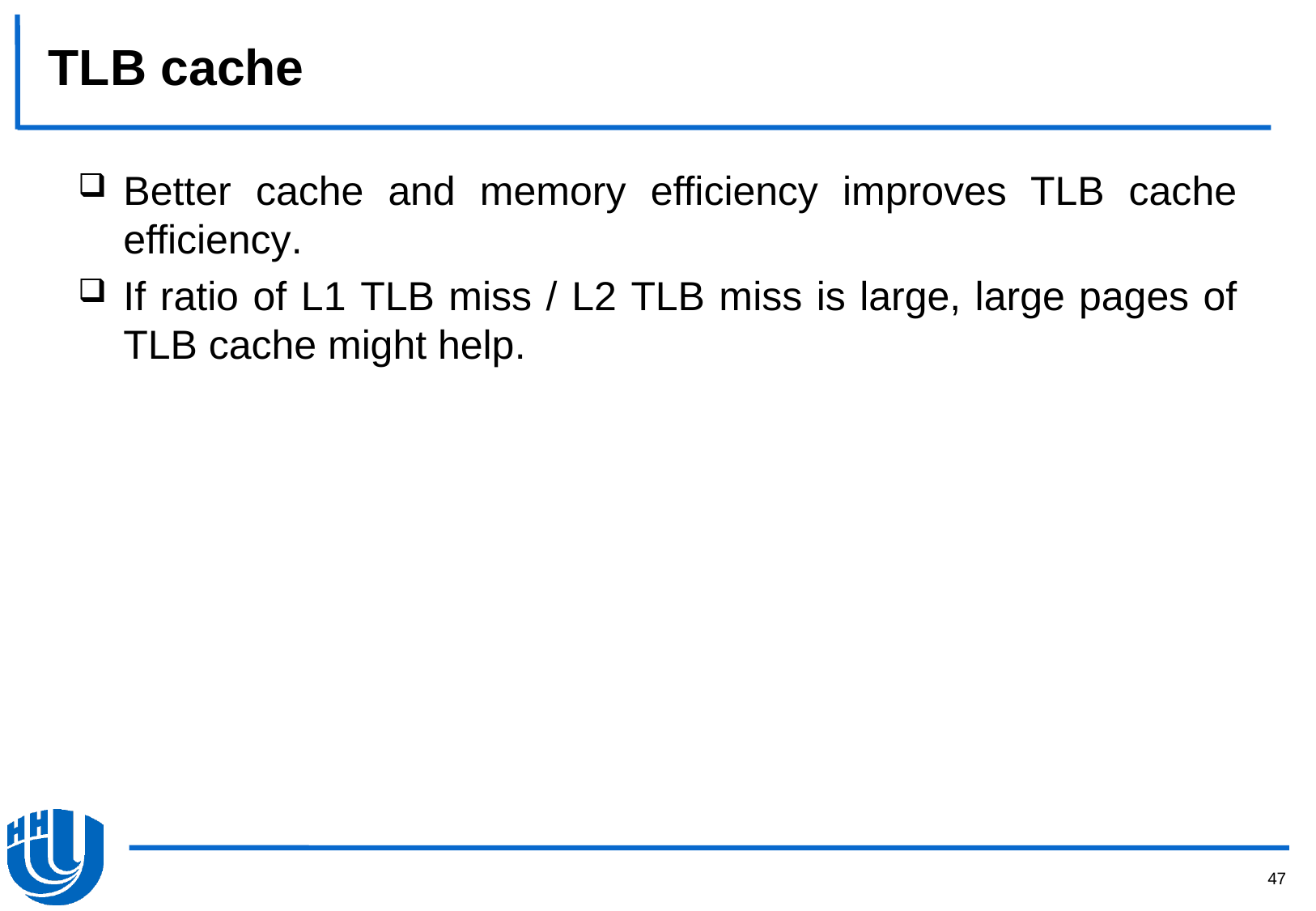

# TLB cache
Better cache and memory efficiency improves TLB cache efficiency.
If ratio of L1 TLB miss / L2 TLB miss is large, large pages of TLB cache might help.
47